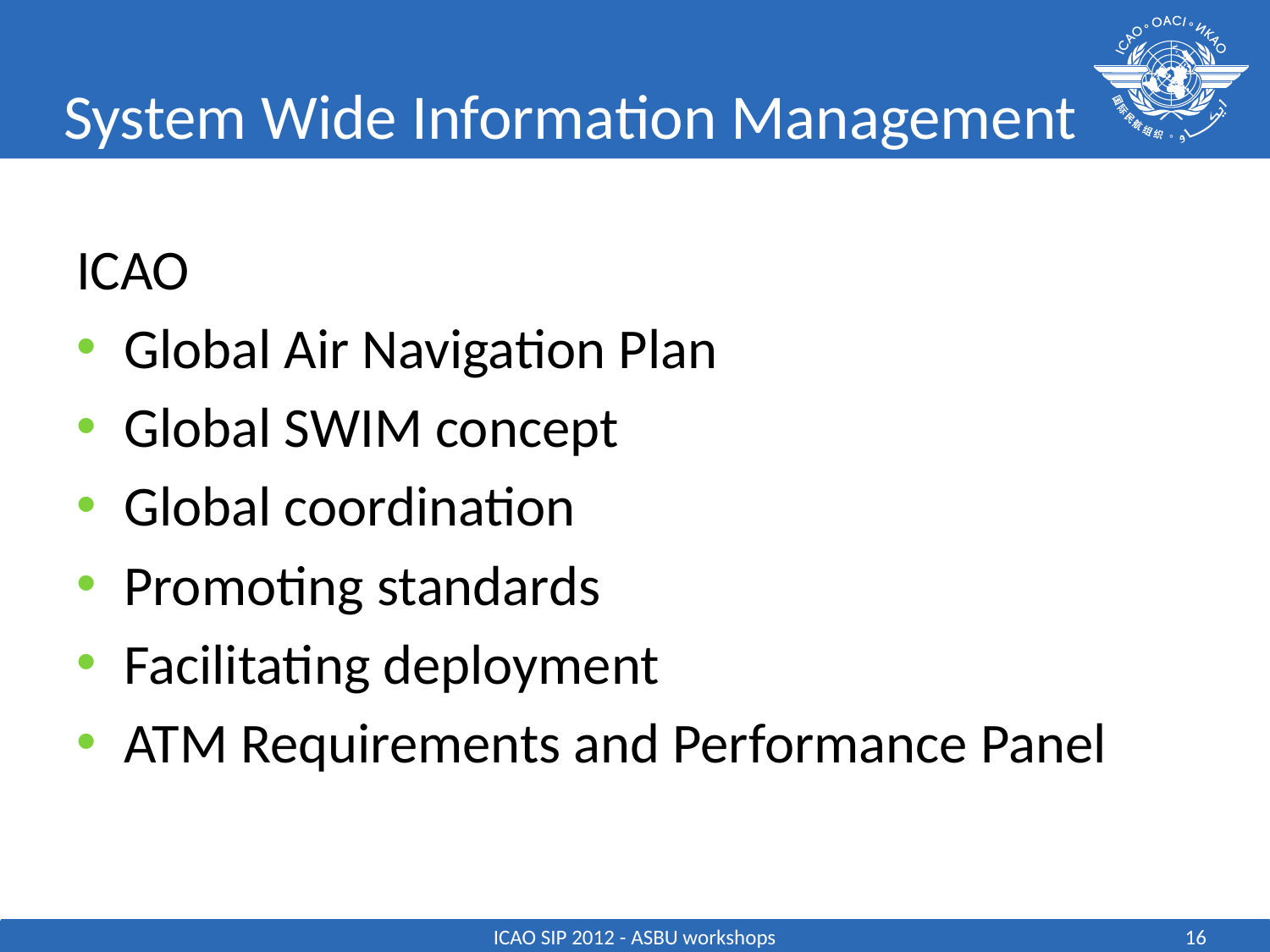

# System Wide Information Management
ICAO
Global Air Navigation Plan
Global SWIM concept
Global coordination
Promoting standards
Facilitating deployment
ATM Requirements and Performance Panel

ICAO SIP 2012 - ASBU workshops
16